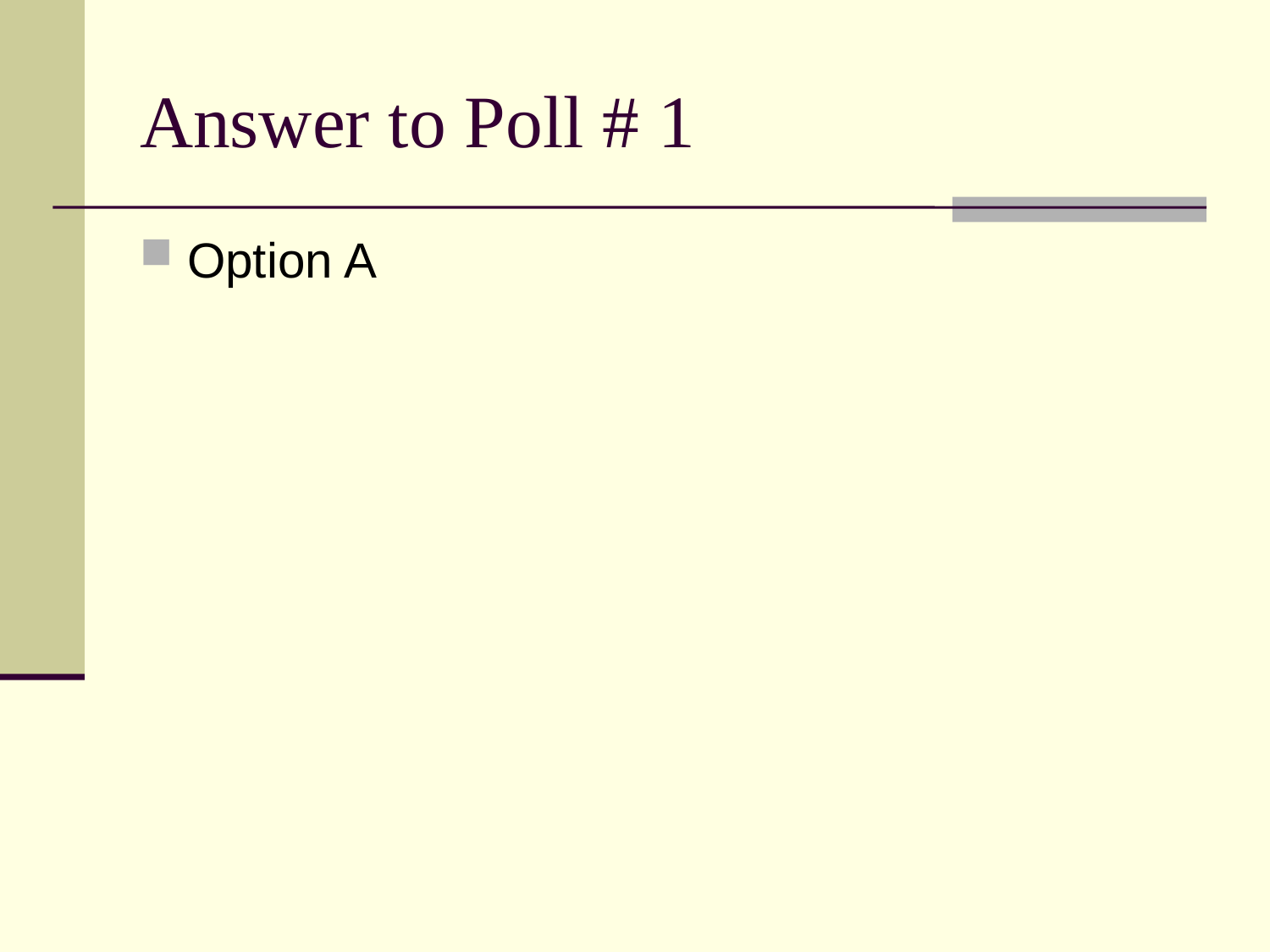

# Answer to Poll # 1
Option A